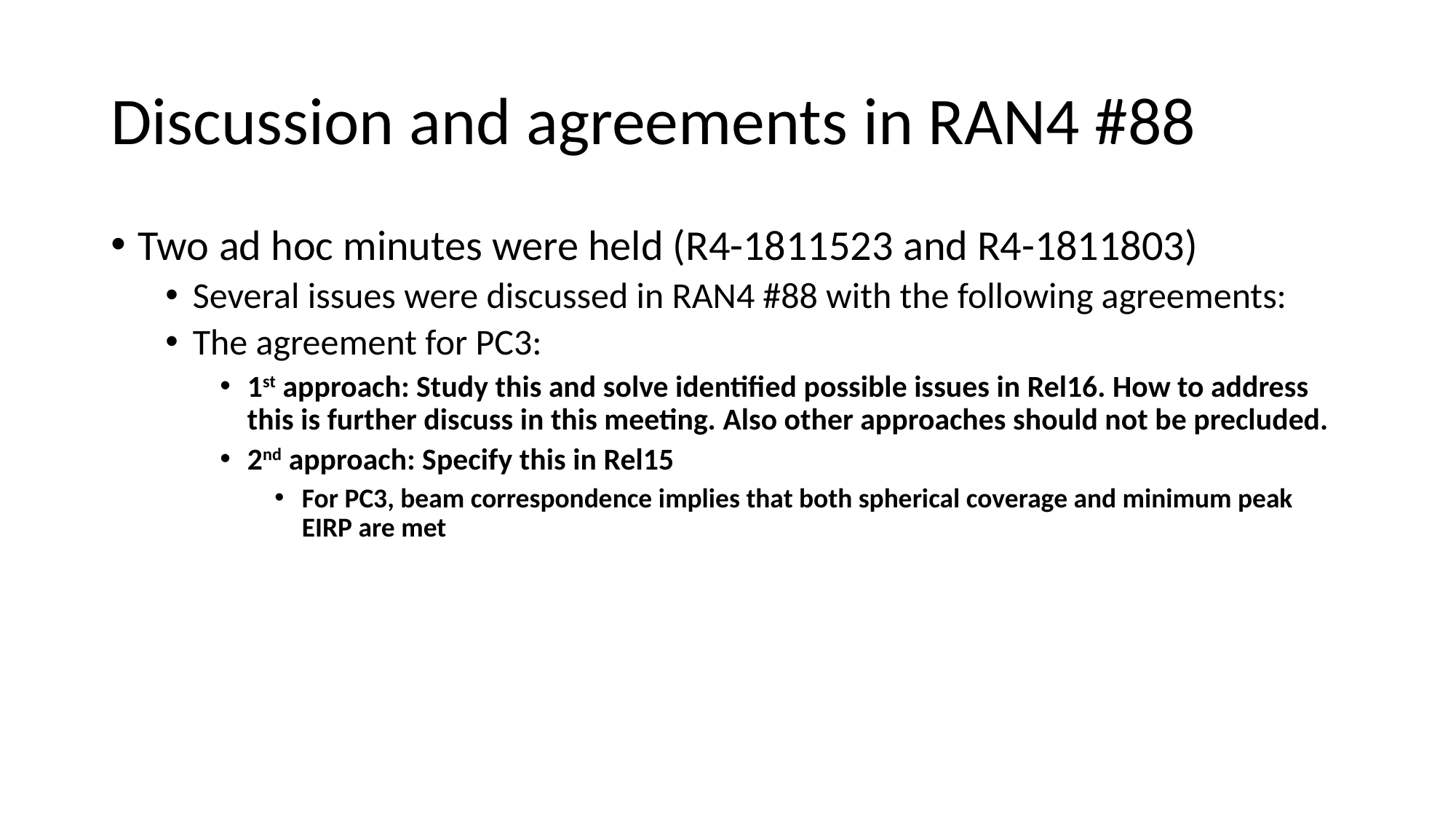

# Discussion and agreements in RAN4 #88
Two ad hoc minutes were held (R4-1811523 and R4-1811803)
Several issues were discussed in RAN4 #88 with the following agreements:
The agreement for PC3:
1st approach: Study this and solve identified possible issues in Rel16. How to address this is further discuss in this meeting. Also other approaches should not be precluded.
2nd approach: Specify this in Rel15
For PC3, beam correspondence implies that both spherical coverage and minimum peak EIRP are met